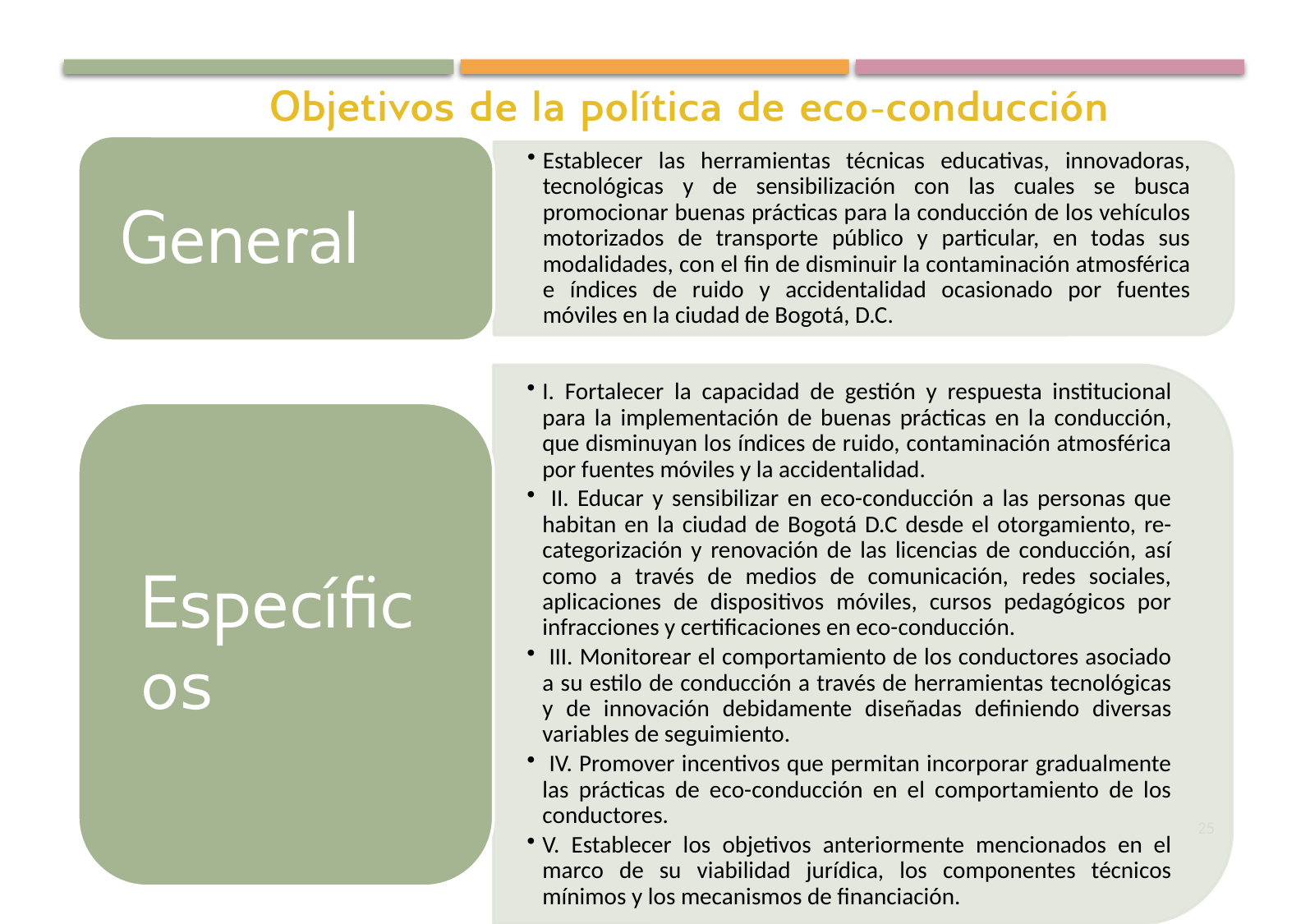

Objetivos de la política de eco-conducción
Establecer las herramientas técnicas educativas, innovadoras, tecnológicas y de sensibilización con las cuales se busca promocionar buenas prácticas para la conducción de los vehículos motorizados de transporte público y particular, en todas sus modalidades, con el fin de disminuir la contaminación atmosférica e índices de ruido y accidentalidad ocasionado por fuentes móviles en la ciudad de Bogotá, D.C.
General
I. Fortalecer la capacidad de gestión y respuesta institucional para la implementación de buenas prácticas en la conducción, que disminuyan los índices de ruido, contaminación atmosférica por fuentes móviles y la accidentalidad.
 II. Educar y sensibilizar en eco-conducción a las personas que habitan en la ciudad de Bogotá D.C desde el otorgamiento, re-categorización y renovación de las licencias de conducción, así como a través de medios de comunicación, redes sociales, aplicaciones de dispositivos móviles, cursos pedagógicos por infracciones y certificaciones en eco-conducción.
 III. Monitorear el comportamiento de los conductores asociado a su estilo de conducción a través de herramientas tecnológicas y de innovación debidamente diseñadas definiendo diversas variables de seguimiento.
 IV. Promover incentivos que permitan incorporar gradualmente las prácticas de eco-conducción en el comportamiento de los conductores.
V. Establecer los objetivos anteriormente mencionados en el marco de su viabilidad jurídica, los componentes técnicos mínimos y los mecanismos de financiación.
Específicos
25